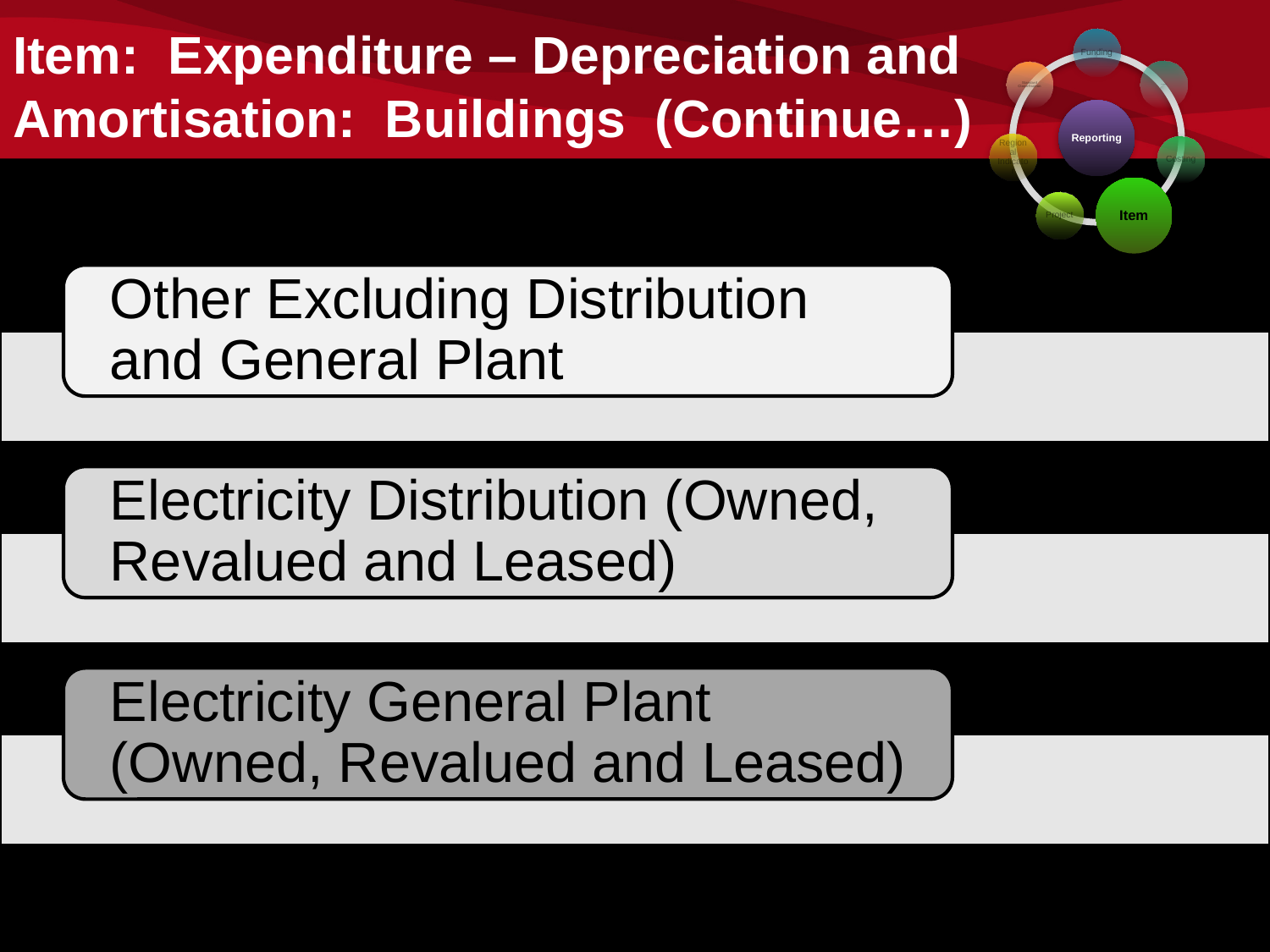

# Item:  Expenditure – Depreciation and Amortisation:  Buildings  (Continue…)
Reporting
Funding
Function
Costing
Item
Project
Regional Indicator
Standard Classification

Other Excluding Distribution and General Plant
Electricity Distribution (Owned, Revalued and Leased)
Electricity General Plant (Owned, Revalued and Leased)

85